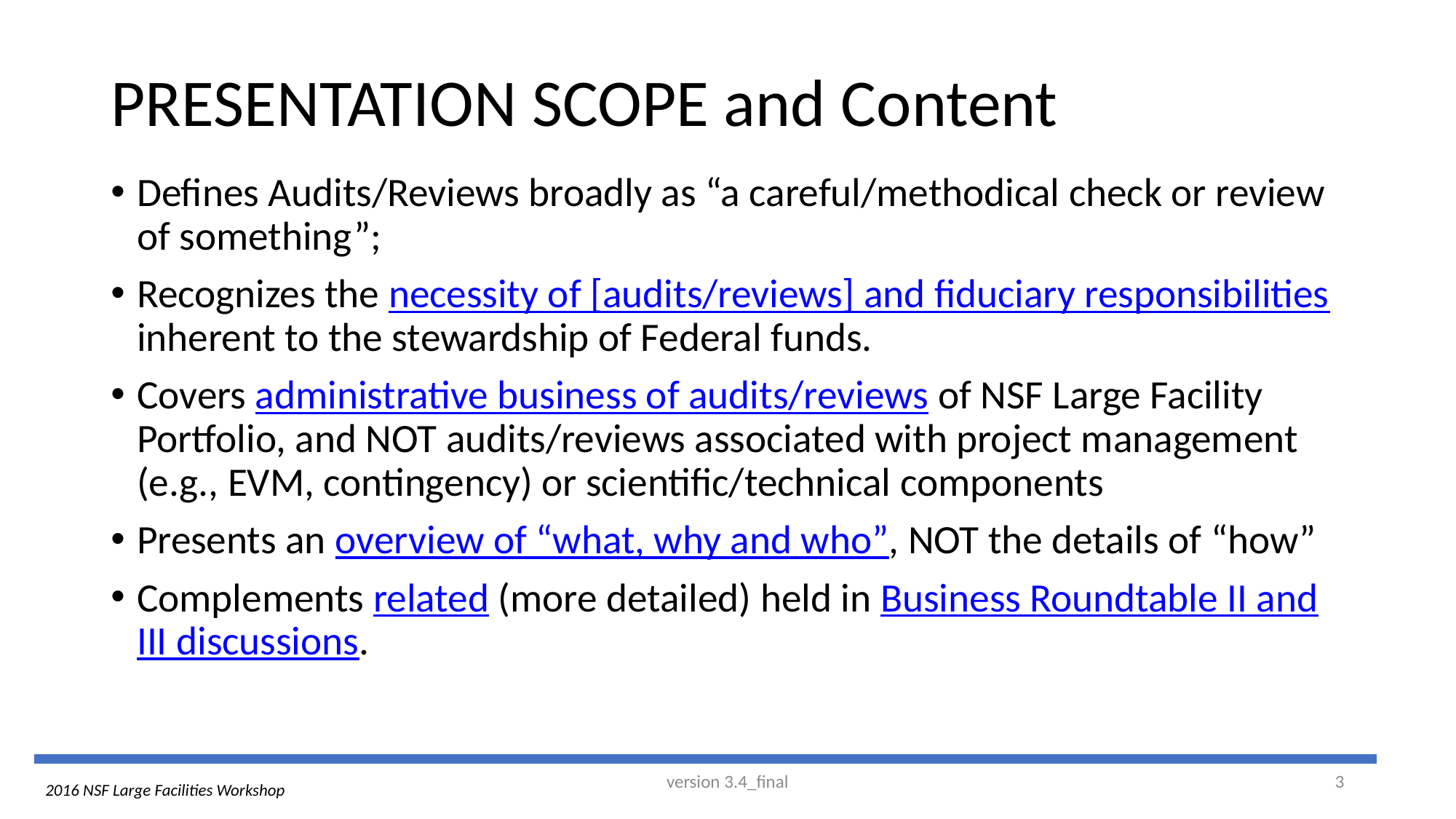

# PRESENTATION SCOPE and Content
Defines Audits/Reviews broadly as “a careful/methodical check or review of something”;
Recognizes the necessity of [audits/reviews] and fiduciary responsibilities inherent to the stewardship of Federal funds.
Covers administrative business of audits/reviews of NSF Large Facility Portfolio, and NOT audits/reviews associated with project management (e.g., EVM, contingency) or scientific/technical components
Presents an overview of “what, why and who”, NOT the details of “how”
Complements related (more detailed) held in Business Roundtable II and III discussions.

version 3.4_final
3
2016 NSF Large Facilities Workshop